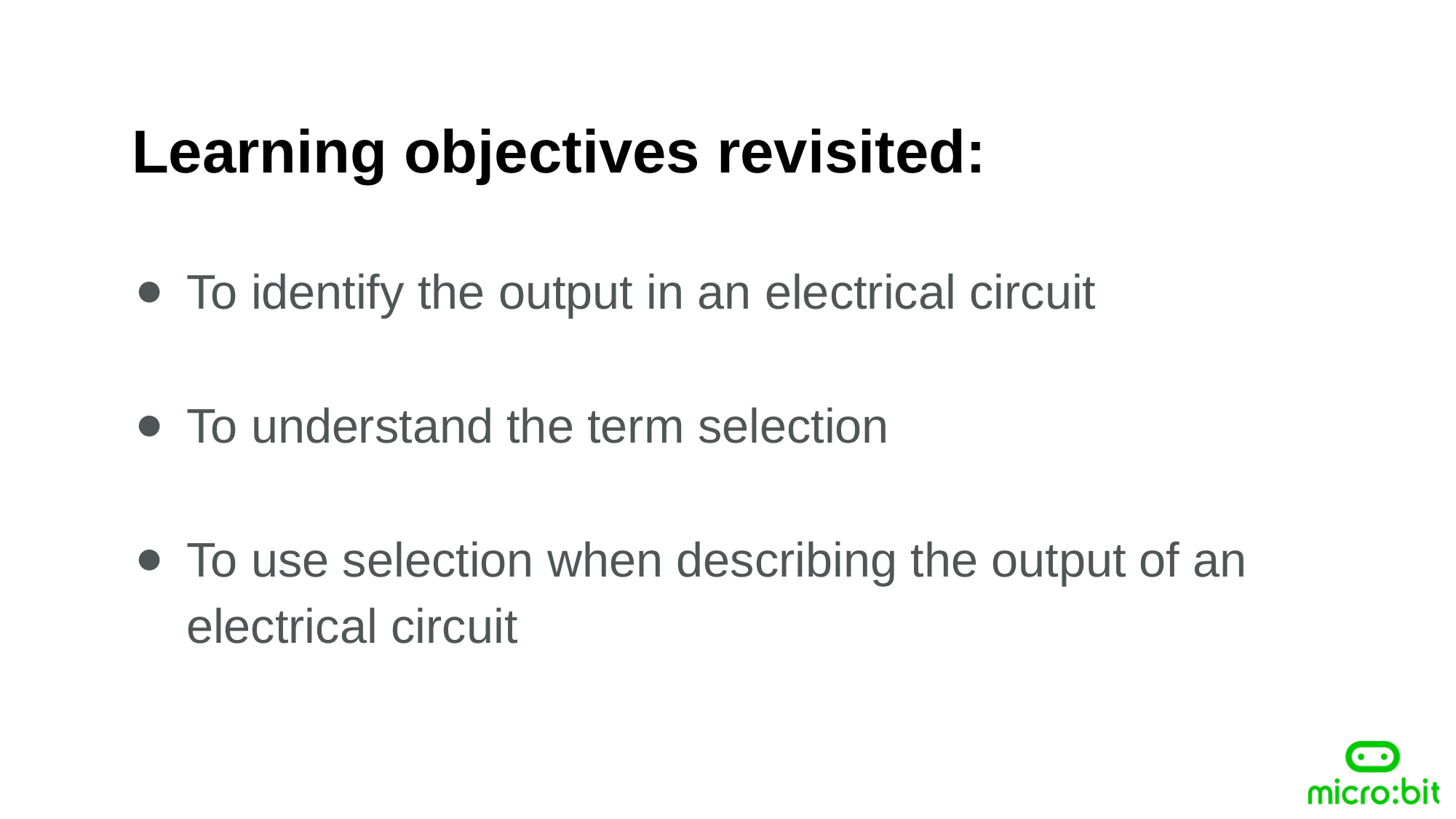

Learning objectives revisited:

To identify the output in an electrical circuit

To understand the term selection

To use selection when describing the output of an electrical circuit